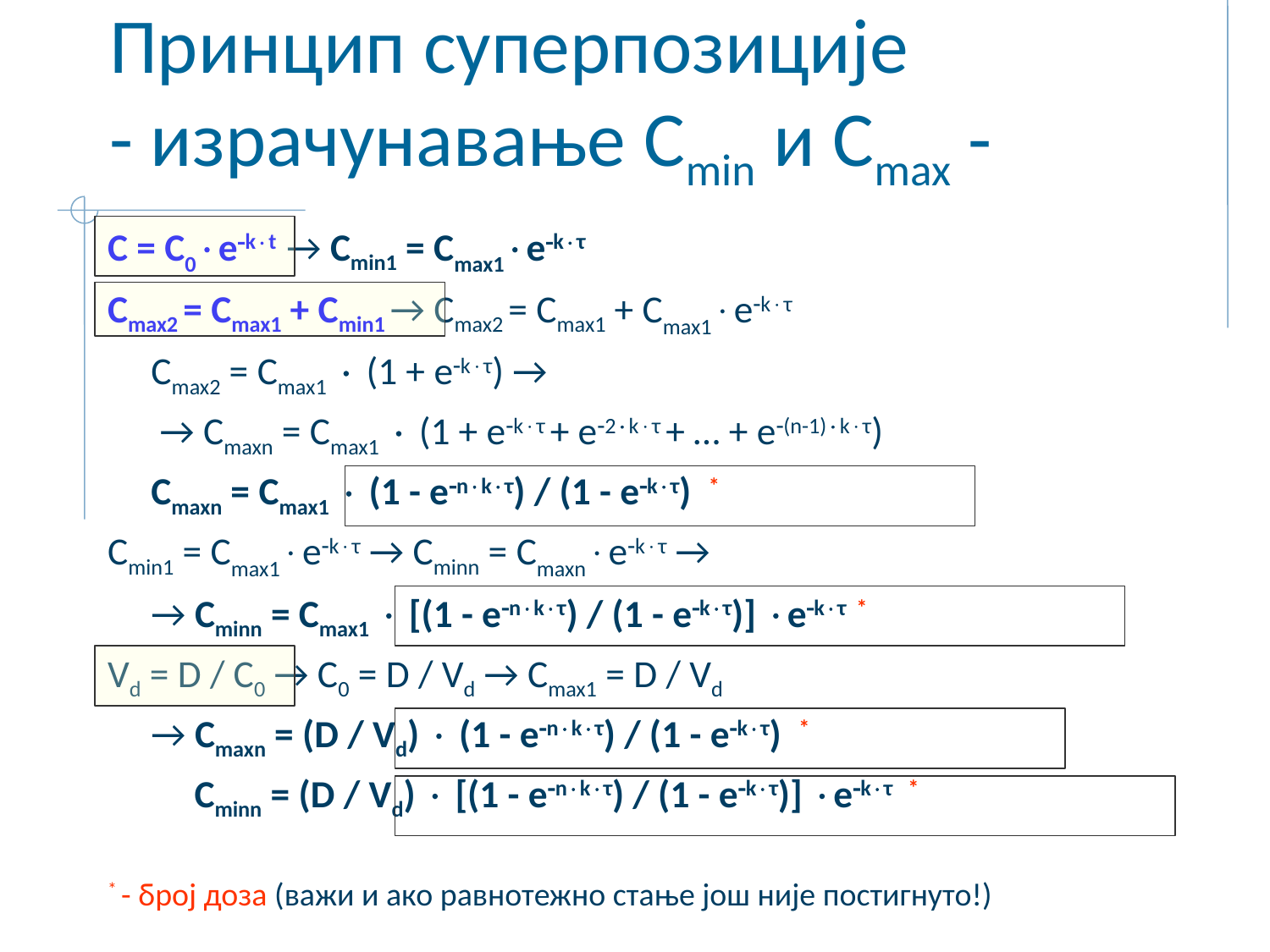

# Принцип суперпозиције - израчунавање Cmin и Cmax -
C = C0⋅e−k⋅t  → Cmin1 = Cmax1⋅e−k⋅τ
Cmax2 = Cmax1 + Cmin1 → Cmax2 = Cmax1 + Cmax1⋅e−k⋅τ
				Cmax2 = Cmax1 ⋅ (1 + e−k⋅τ) →
		 → Cmaxn = Cmax1 ⋅ (1 + e−k⋅τ + e−2⋅k⋅τ + … + e−(n-1)⋅k⋅τ)
			Cmaxn = Cmax1 ⋅ (1 - e−n⋅k⋅τ) / (1 - e−k⋅τ)  *
Cmin1 = Cmax1⋅e−k⋅τ → Cminn = Cmaxn⋅e−k⋅τ →
			→ Cminn = Cmax1 ⋅ [(1 - e−n⋅k⋅τ) / (1 - e−k⋅τ)] ⋅e−k⋅τ  *
Vd = D / C0 → C0 = D / Vd → Cmax1 = D / Vd
			→ Cmaxn = (D / Vd) ⋅ (1 - e−n⋅k⋅τ) / (1 - e−k⋅τ)  *
			     Cminn = (D / Vd) ⋅ [(1 - e−n⋅k⋅τ) / (1 - e−k⋅τ)] ⋅e−k⋅τ   *

* - број доза (важи и ако равнотежно стање још није постигнуто!)